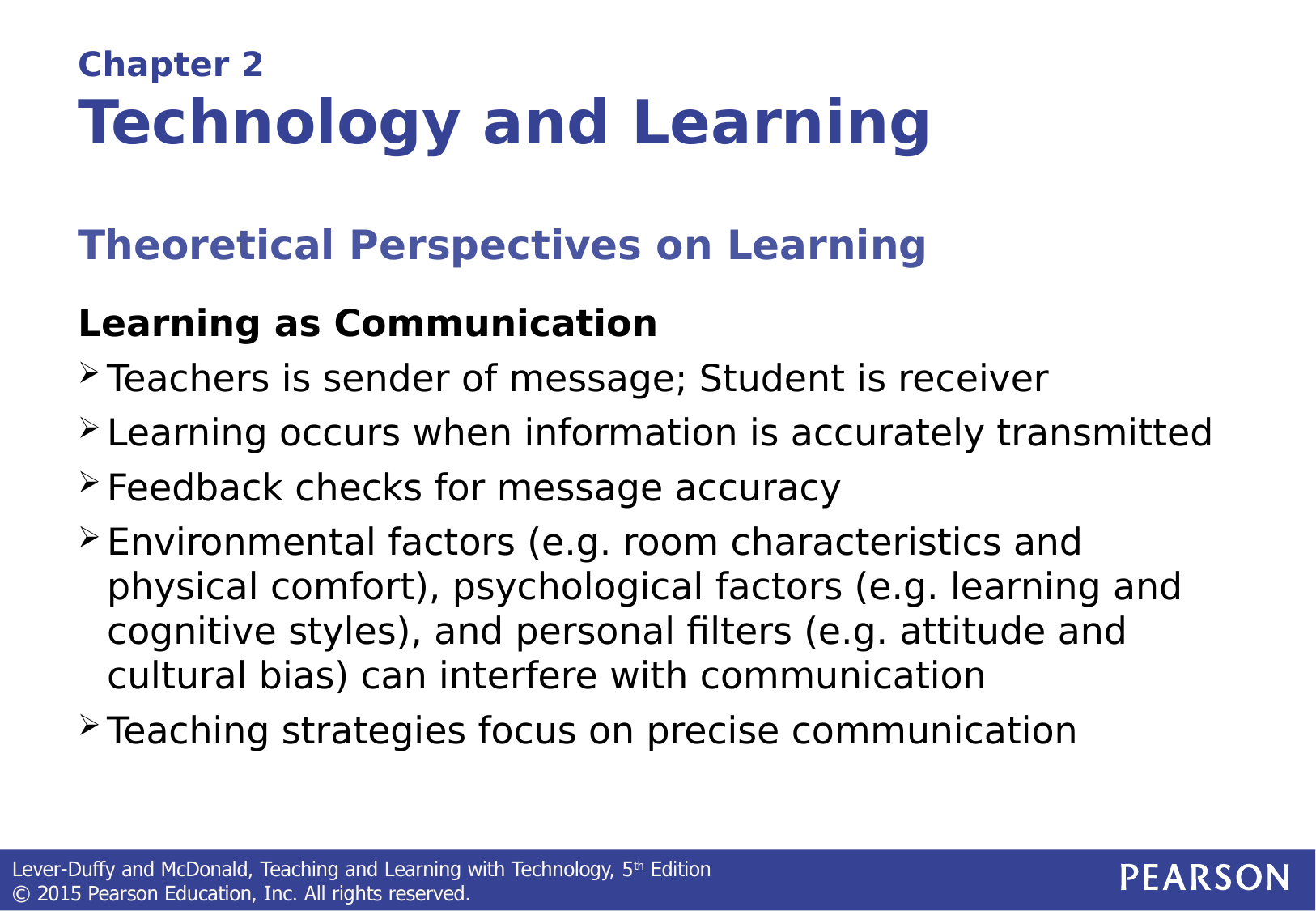

# Chapter 2 Technology and Learning
Theoretical Perspectives on Learning
Learning as Communication
Teachers is sender of message; Student is receiver
Learning occurs when information is accurately transmitted
Feedback checks for message accuracy
Environmental factors (e.g. room characteristics and physical comfort), psychological factors (e.g. learning and cognitive styles), and personal filters (e.g. attitude and cultural bias) can interfere with communication
Teaching strategies focus on precise communication